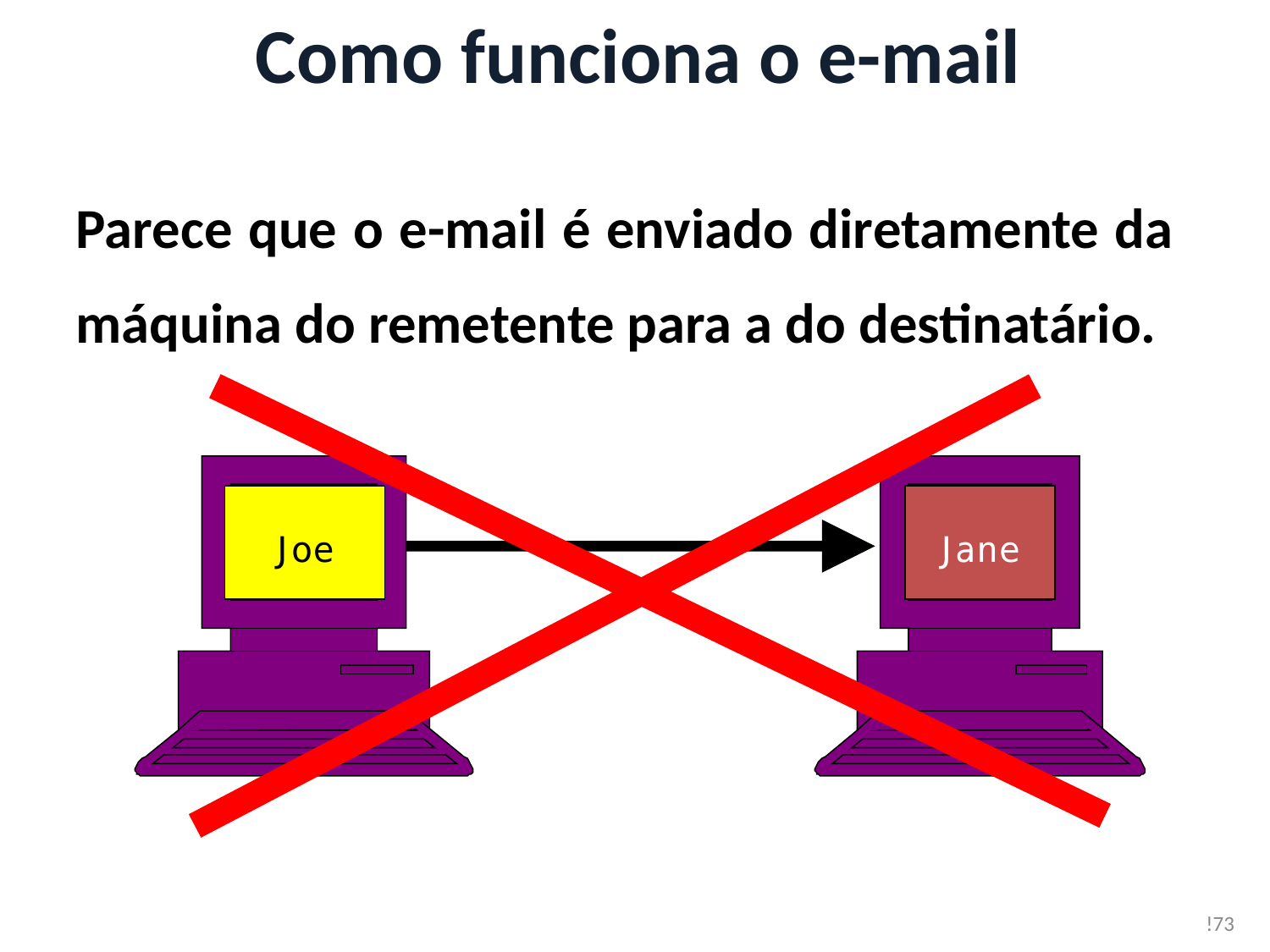

# Como funciona o e-mail

Parece que o e-mail é enviado diretamente da máquina do remetente para a do destinatário.

Joe

Jane

!73